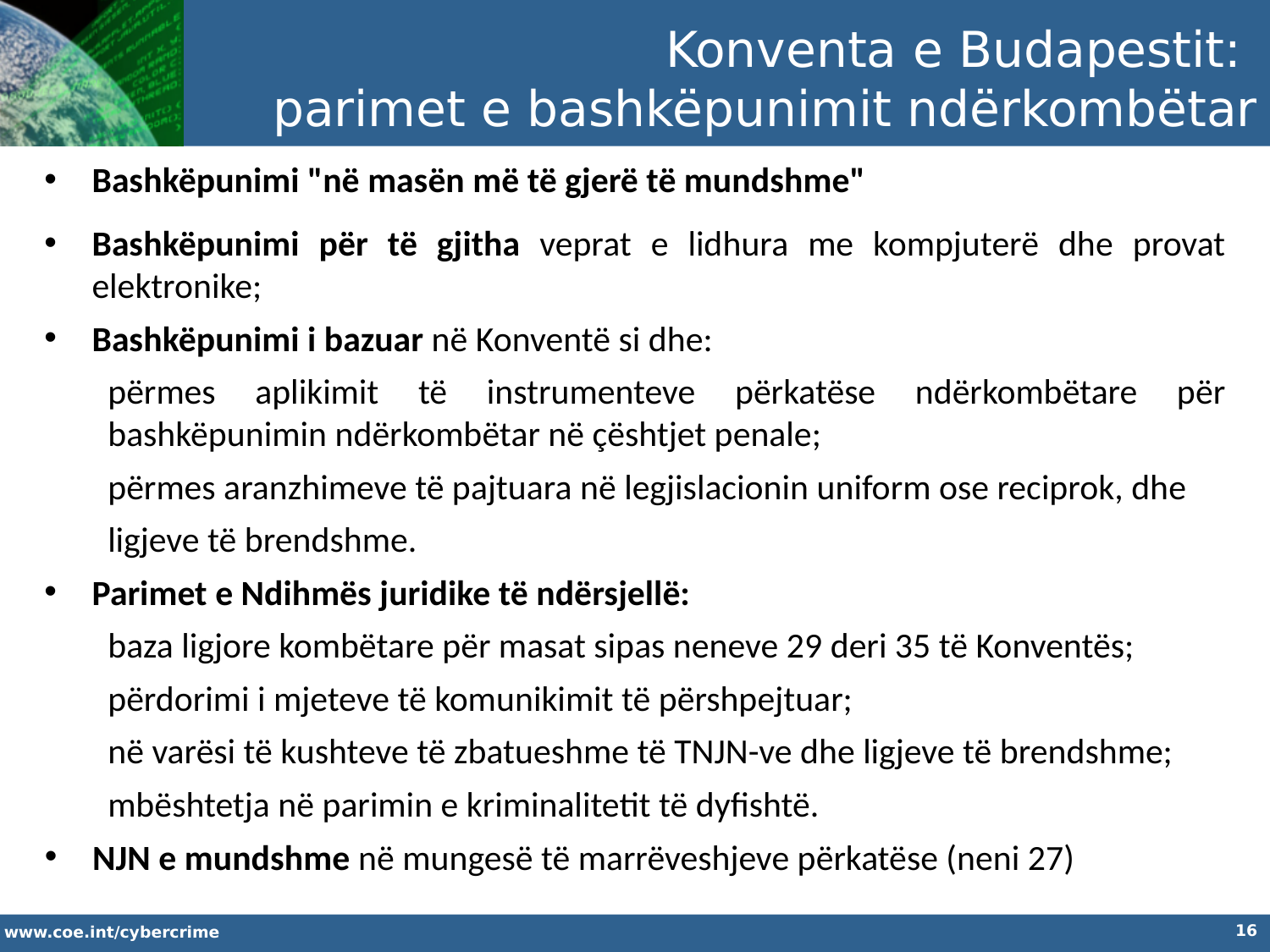

Konventa e Budapestit:
parimet e bashkëpunimit ndërkombëtar
Bashkëpunimi "në masën më të gjerë të mundshme"
Bashkëpunimi për të gjitha veprat e lidhura me kompjuterë dhe provat elektronike;
Bashkëpunimi i bazuar në Konventë si dhe:
përmes aplikimit të instrumenteve përkatëse ndërkombëtare për bashkëpunimin ndërkombëtar në çështjet penale;
përmes aranzhimeve të pajtuara në legjislacionin uniform ose reciprok, dhe
ligjeve të brendshme.
Parimet e Ndihmës juridike të ndërsjellë:
baza ligjore kombëtare për masat sipas neneve 29 deri 35 të Konventës;
përdorimi i mjeteve të komunikimit të përshpejtuar;
në varësi të kushteve të zbatueshme të TNJN-ve dhe ligjeve të brendshme;
mbështetja në parimin e kriminalitetit të dyfishtë.
NJN e mundshme në mungesë të marrëveshjeve përkatëse (neni 27)
16